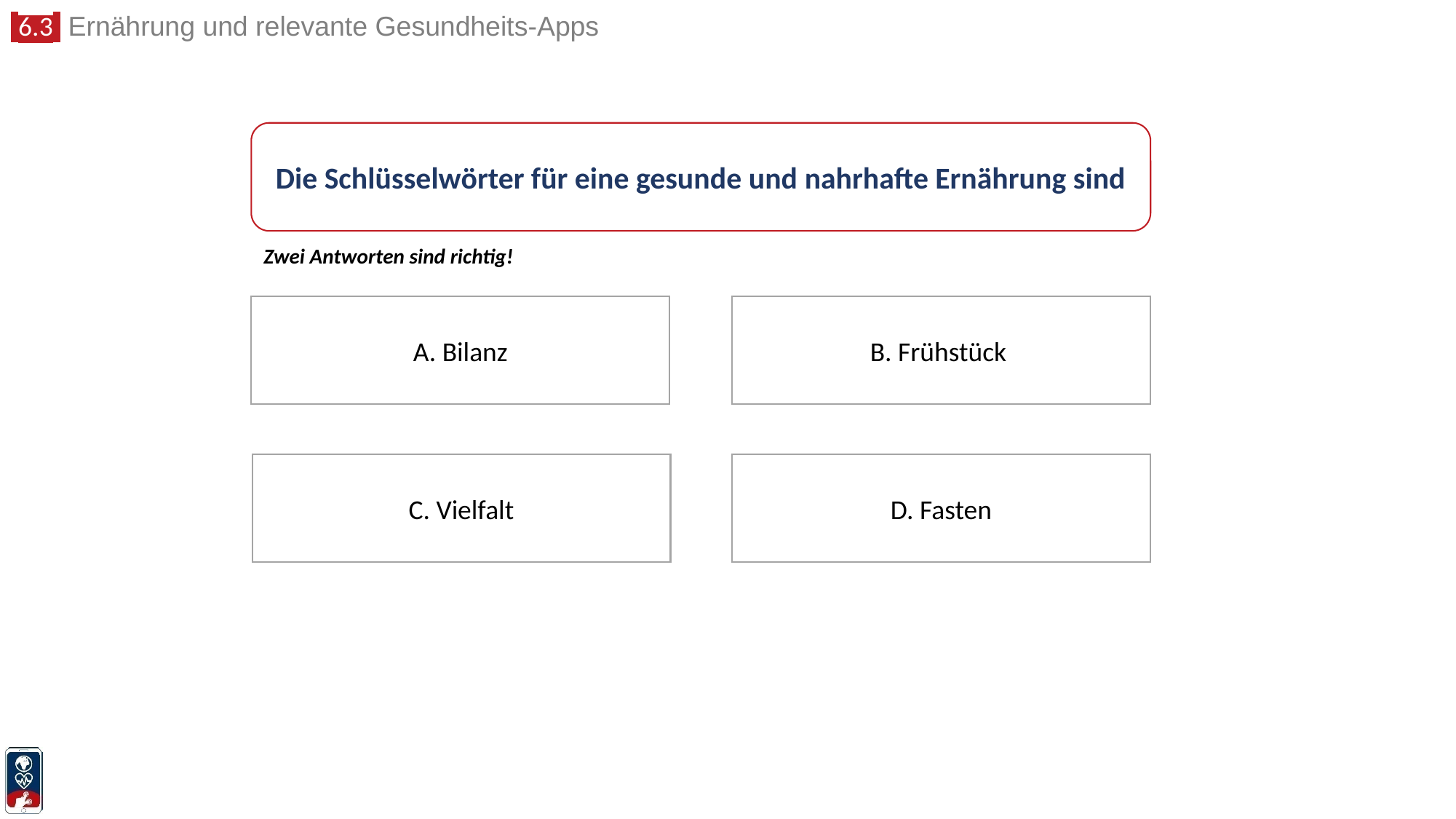

Die Schlüsselwörter für eine gesunde und nahrhafte Ernährung sind
Zwei Antworten sind richtig!
B. Frühstück
A. Bilanz
C. Vielfalt
D. Fasten